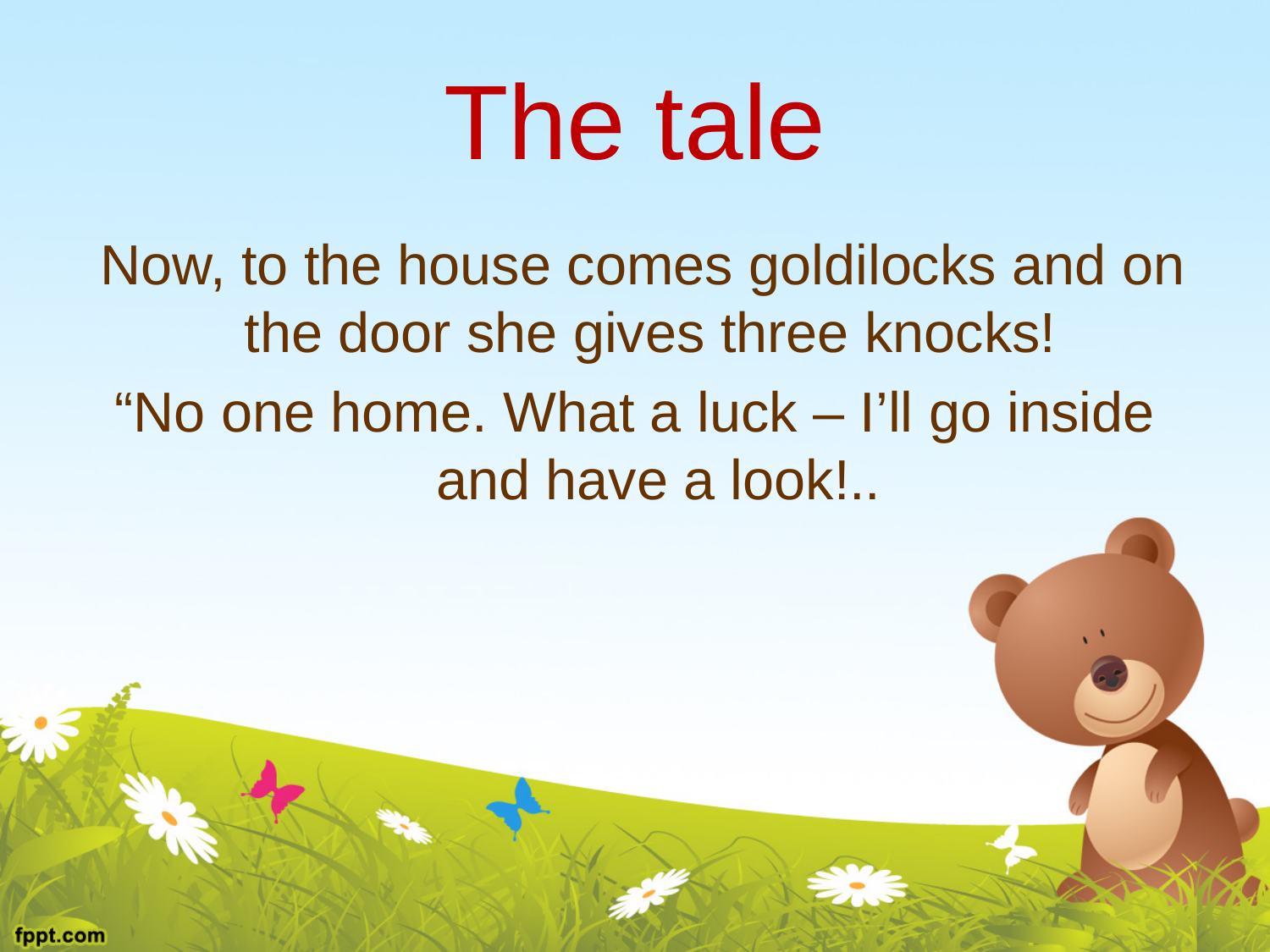

# The tale
 Now, to the house comes goldilocks and on the door she gives three knocks!
“No one home. What a luck – I’ll go inside and have a look!..